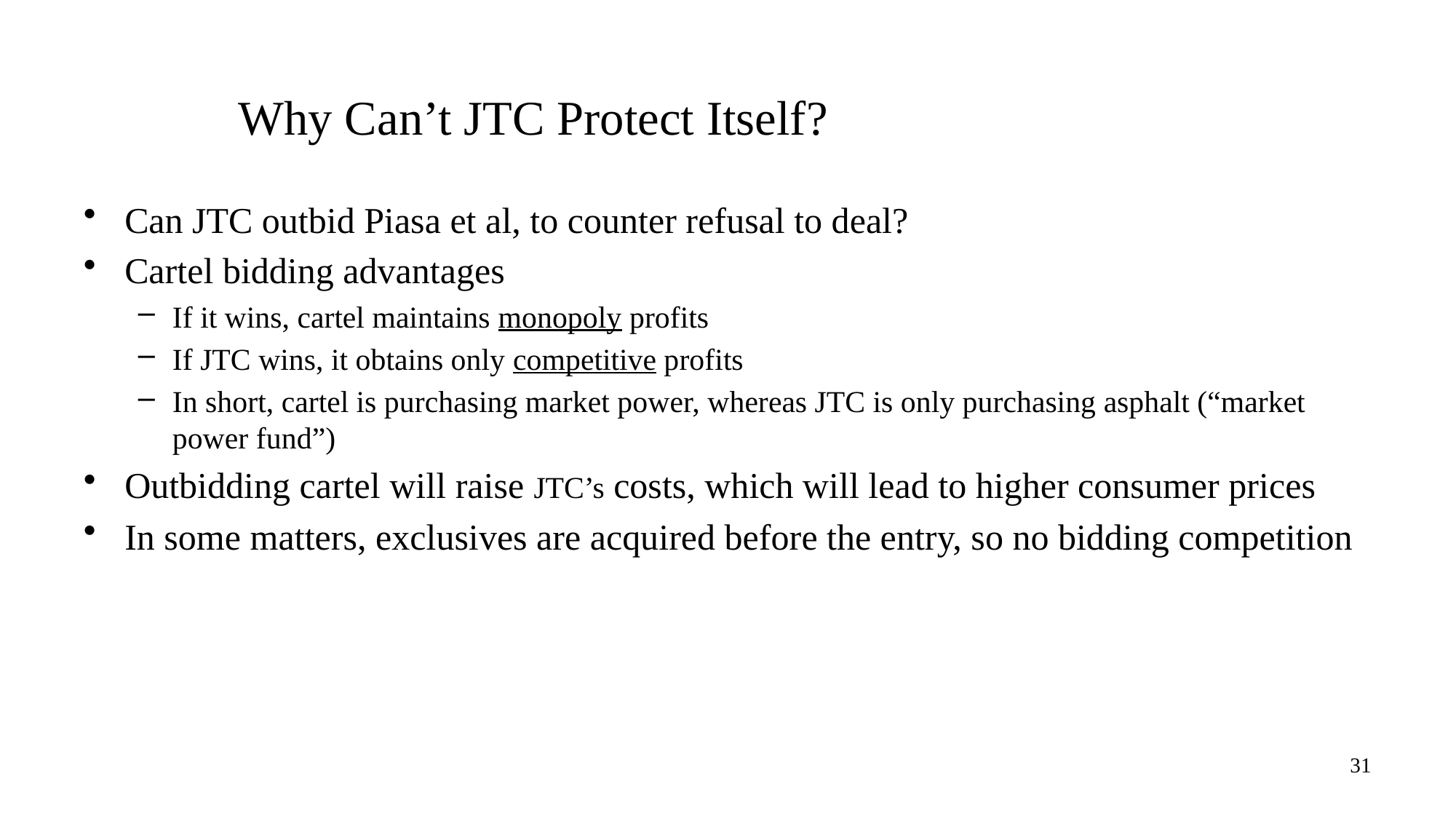

# Why Can’t JTC Protect Itself?
Can JTC outbid Piasa et al, to counter refusal to deal?
Cartel bidding advantages
If it wins, cartel maintains monopoly profits
If JTC wins, it obtains only competitive profits
In short, cartel is purchasing market power, whereas JTC is only purchasing asphalt (“market power fund”)
Outbidding cartel will raise JTC’s costs, which will lead to higher consumer prices
In some matters, exclusives are acquired before the entry, so no bidding competition
31